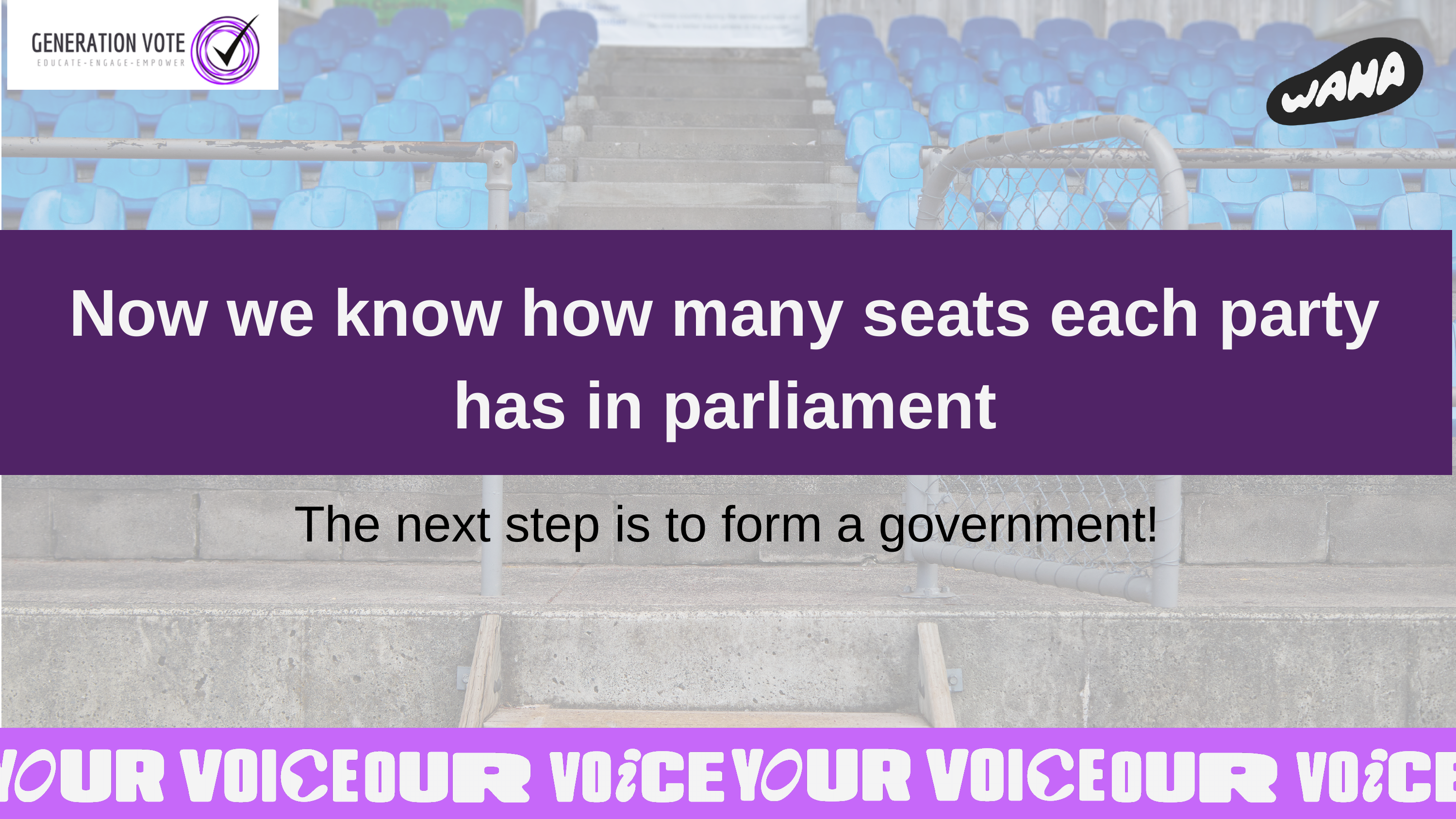

Now we know how many seats each party has in parliament
The next step is to form a government!